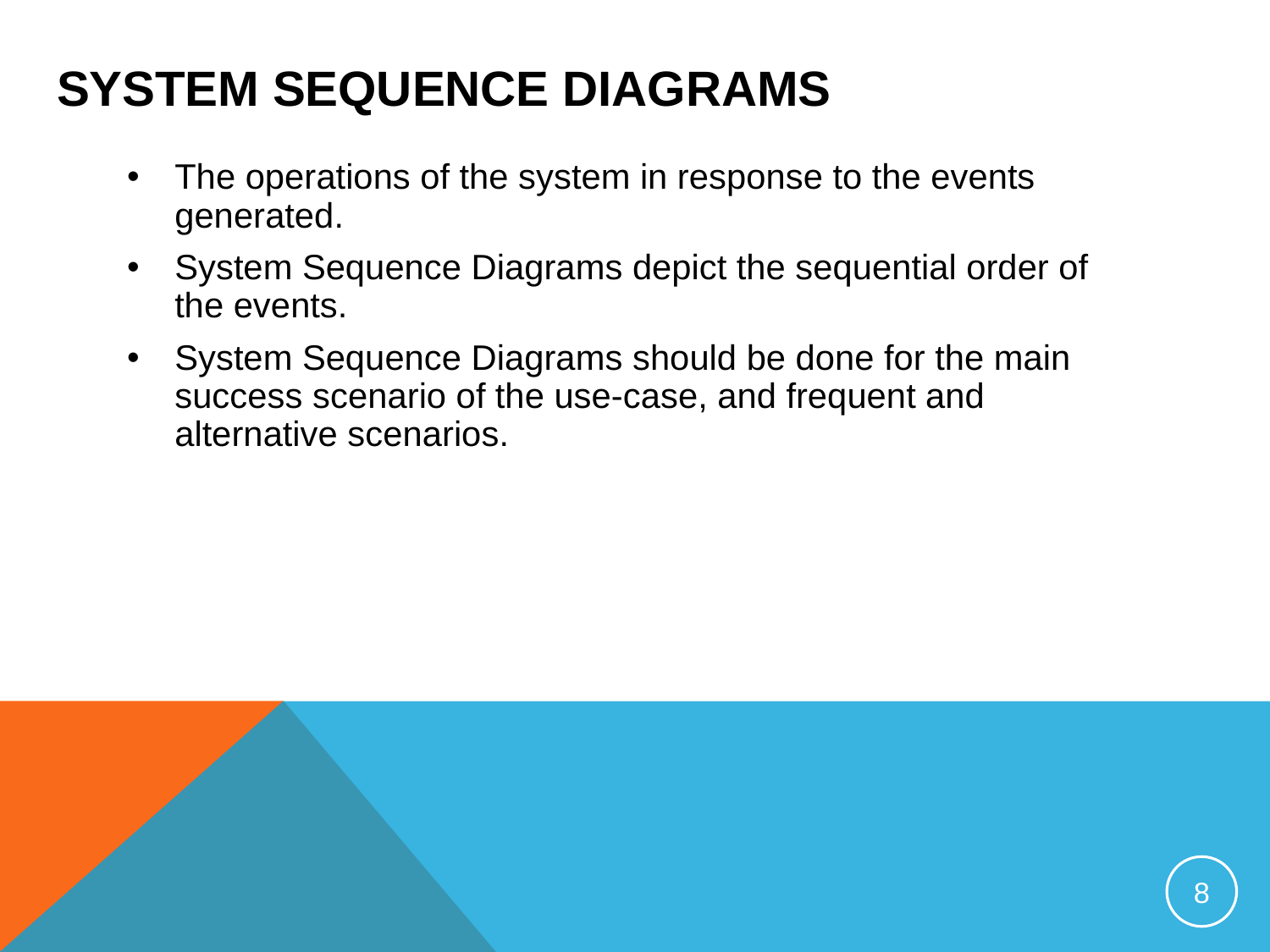

# System Sequence Diagrams
The operations of the system in response to the events generated.
System Sequence Diagrams depict the sequential order of the events.
System Sequence Diagrams should be done for the main success scenario of the use-case, and frequent and alternative scenarios.
8